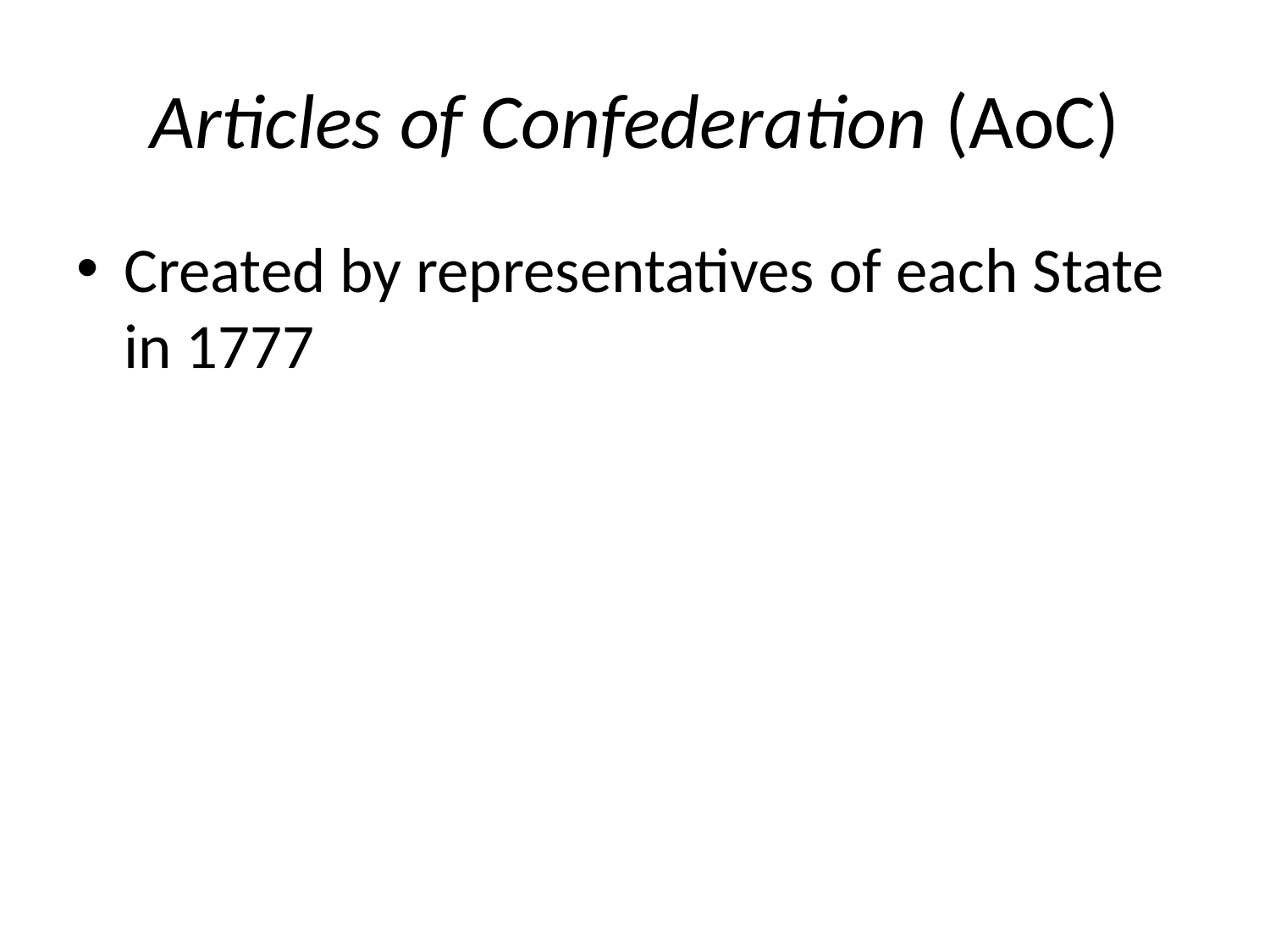

# Articles of Confederation (AoC)
Created by representatives of each State in 1777